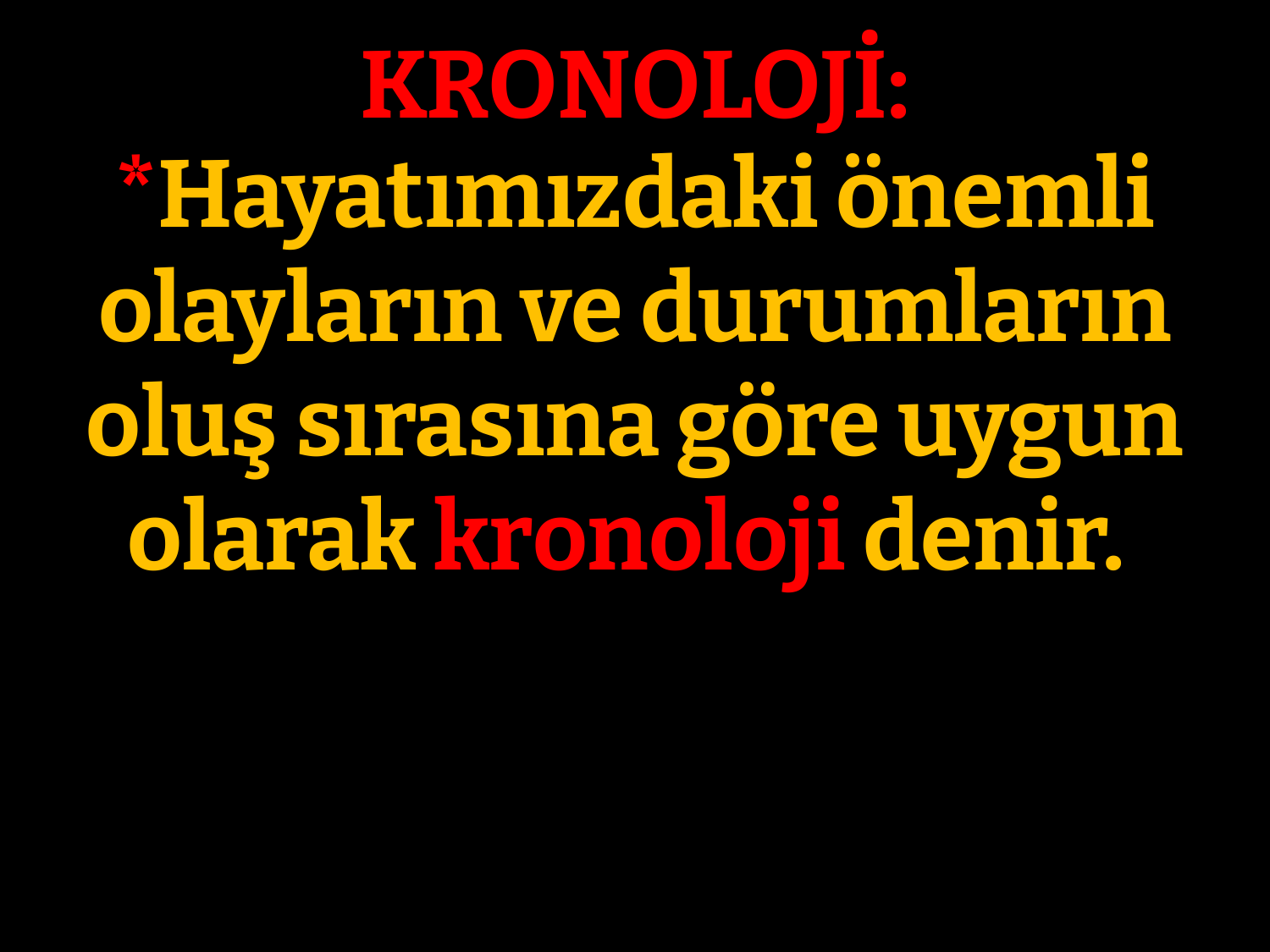

KRONOLOJİ:
*Hayatımızdaki önemli olayların ve durumların oluş sırasına göre uygun olarak kronoloji denir.
#